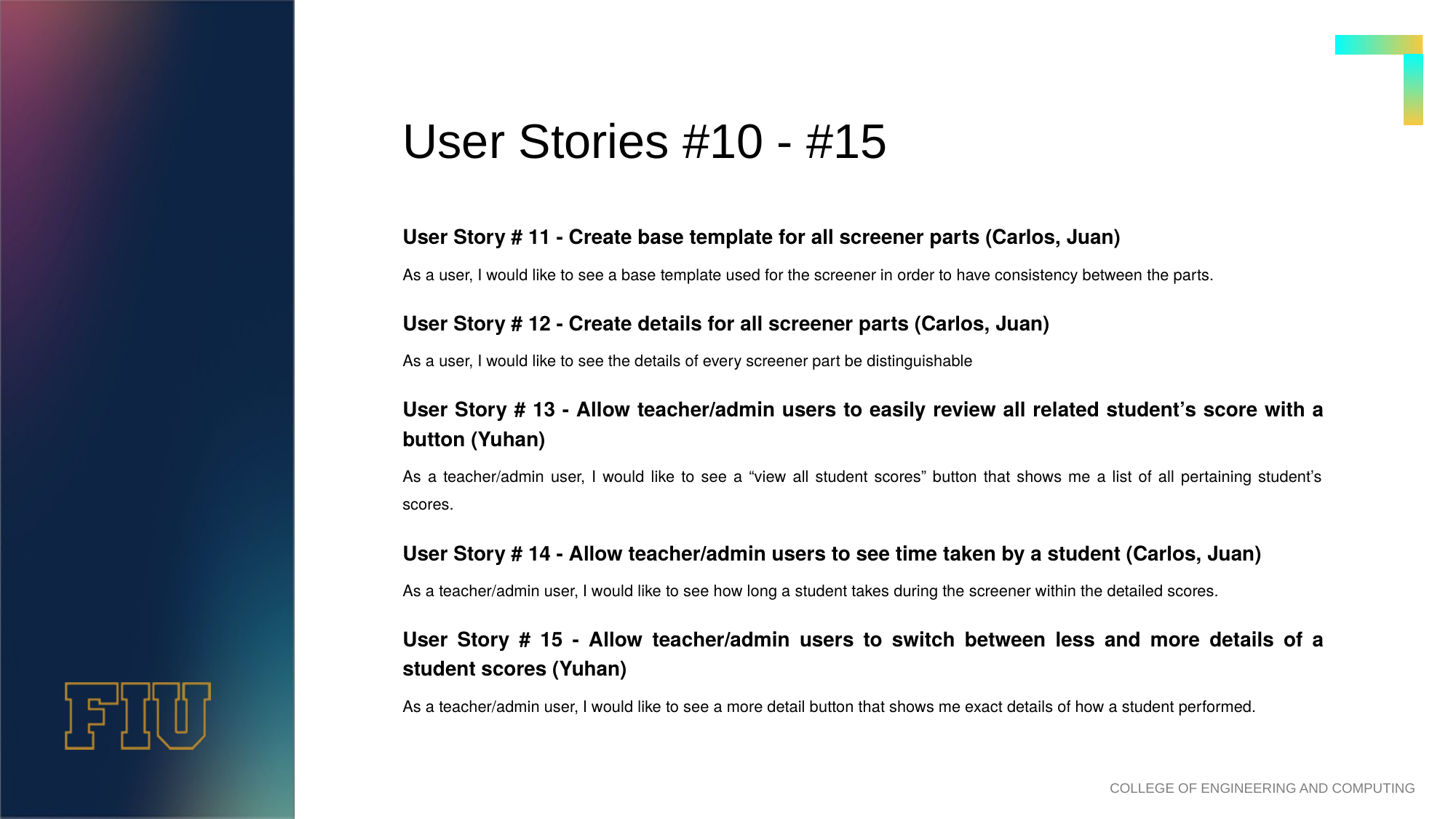

# User Stories #10 - #15
User Story # 11 - Create base template for all screener parts (Carlos, Juan)
As a user, I would like to see a base template used for the screener in order to have consistency between the parts.
User Story # 12 - Create details for all screener parts (Carlos, Juan)
As a user, I would like to see the details of every screener part be distinguishable
User Story # 13 - Allow teacher/admin users to easily review all related student’s score with a button (Yuhan)
As a teacher/admin user, I would like to see a “view all student scores” button that shows me a list of all pertaining student’s scores.
User Story # 14 - Allow teacher/admin users to see time taken by a student (Carlos, Juan)
As a teacher/admin user, I would like to see how long a student takes during the screener within the detailed scores.
User Story # 15 - Allow teacher/admin users to switch between less and more details of a student scores (Yuhan)
As a teacher/admin user, I would like to see a more detail button that shows me exact details of how a student performed.